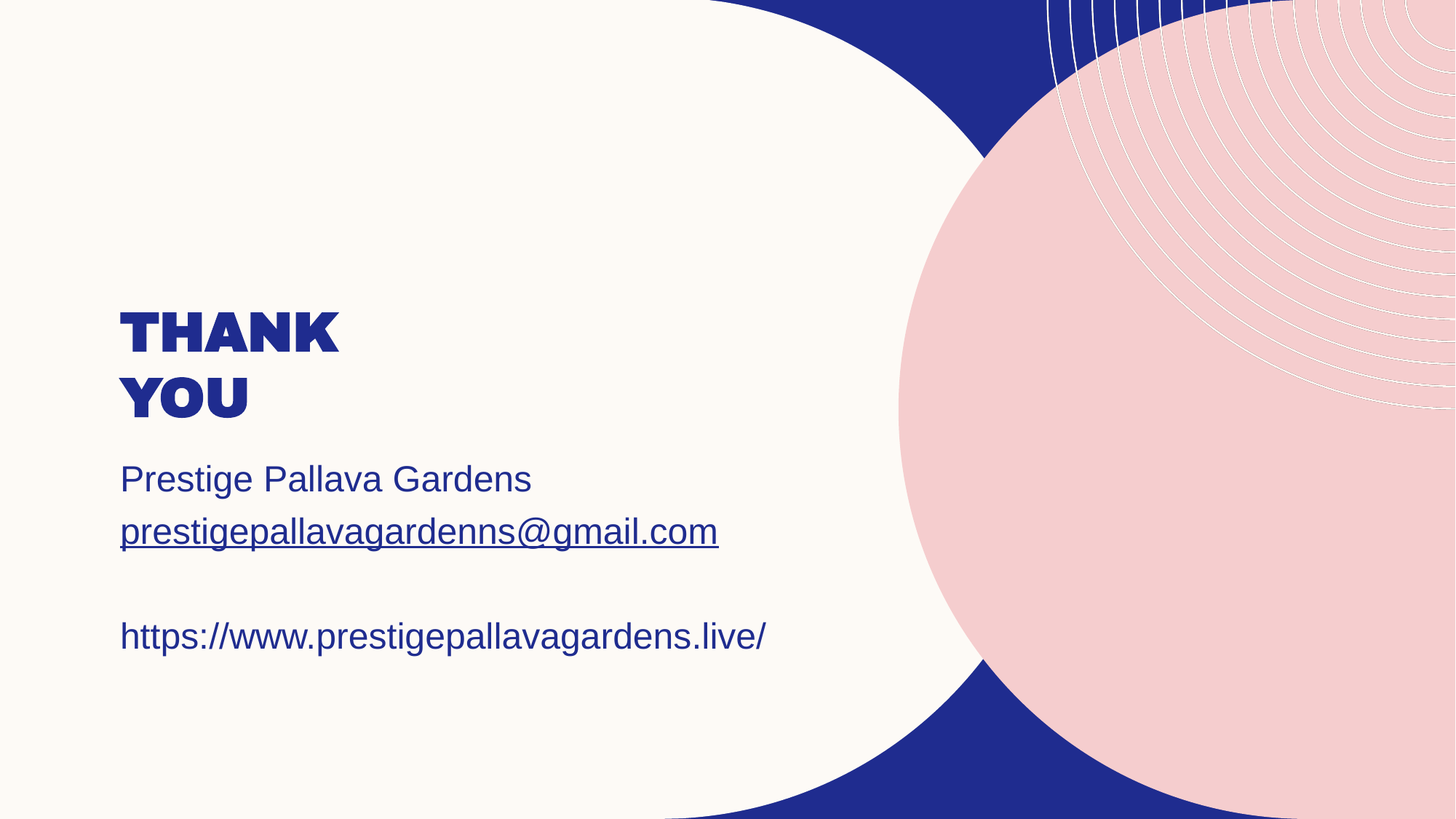

# Thank you
Prestige Pallava Gardens
prestigepallavagardenns@gmail.com

https://www.prestigepallavagardens.live/